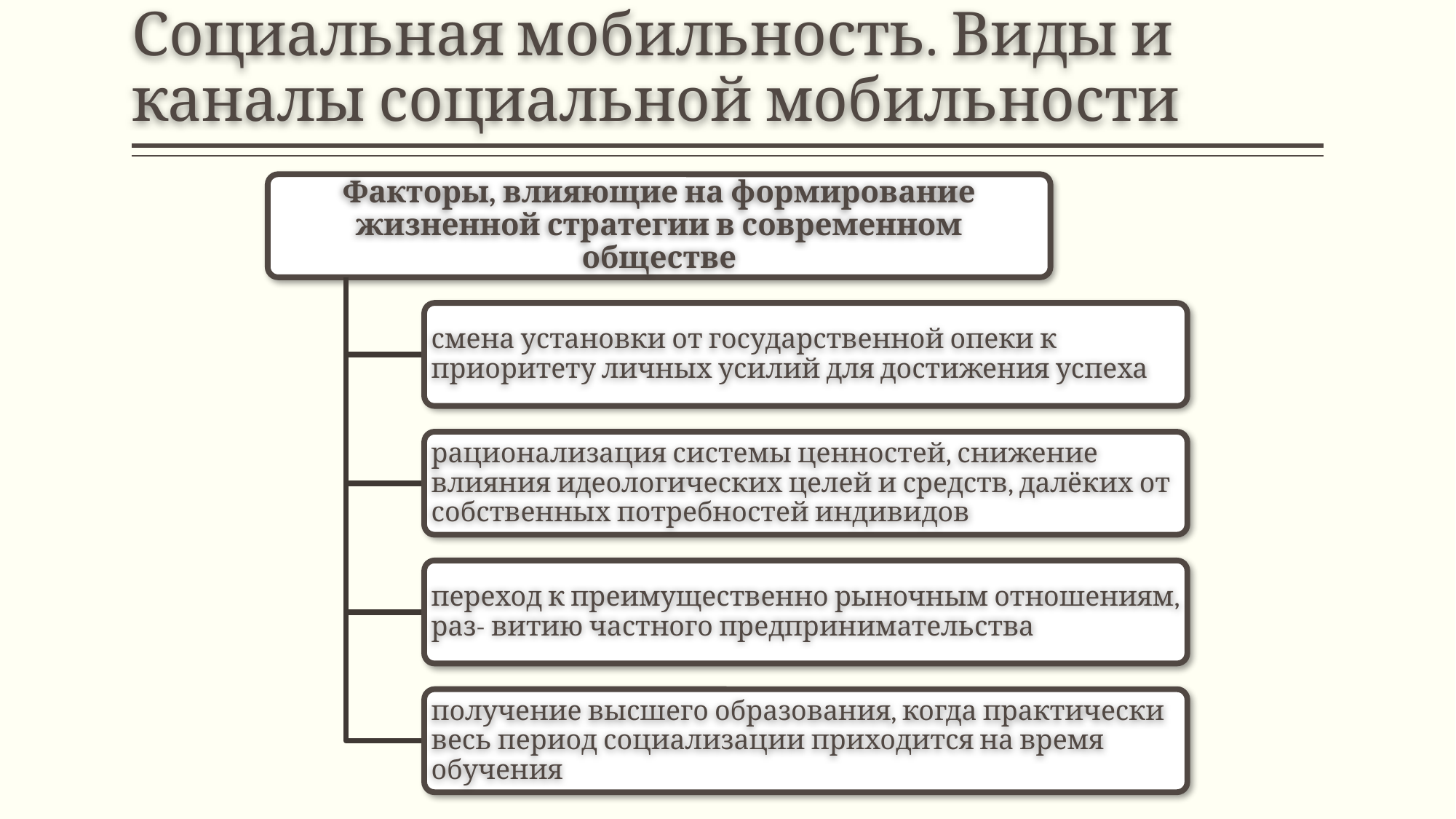

# Социальная мобильность. Виды и каналы социальной мобильности

Факторы, влияющие на формирование жизненной стратегии в современном обществе

смена установки от государственной опеки к приоритету личных усилий для достижения успеха

рационализация системы ценностей, снижение влияния идеологических целей и средств, далёких от собственных потребностей индивидов

переход к преимущественно рыночным отношениям, раз- витию частного предпринимательства

получение высшего образования, когда практически весь период социализации приходится на время обучения